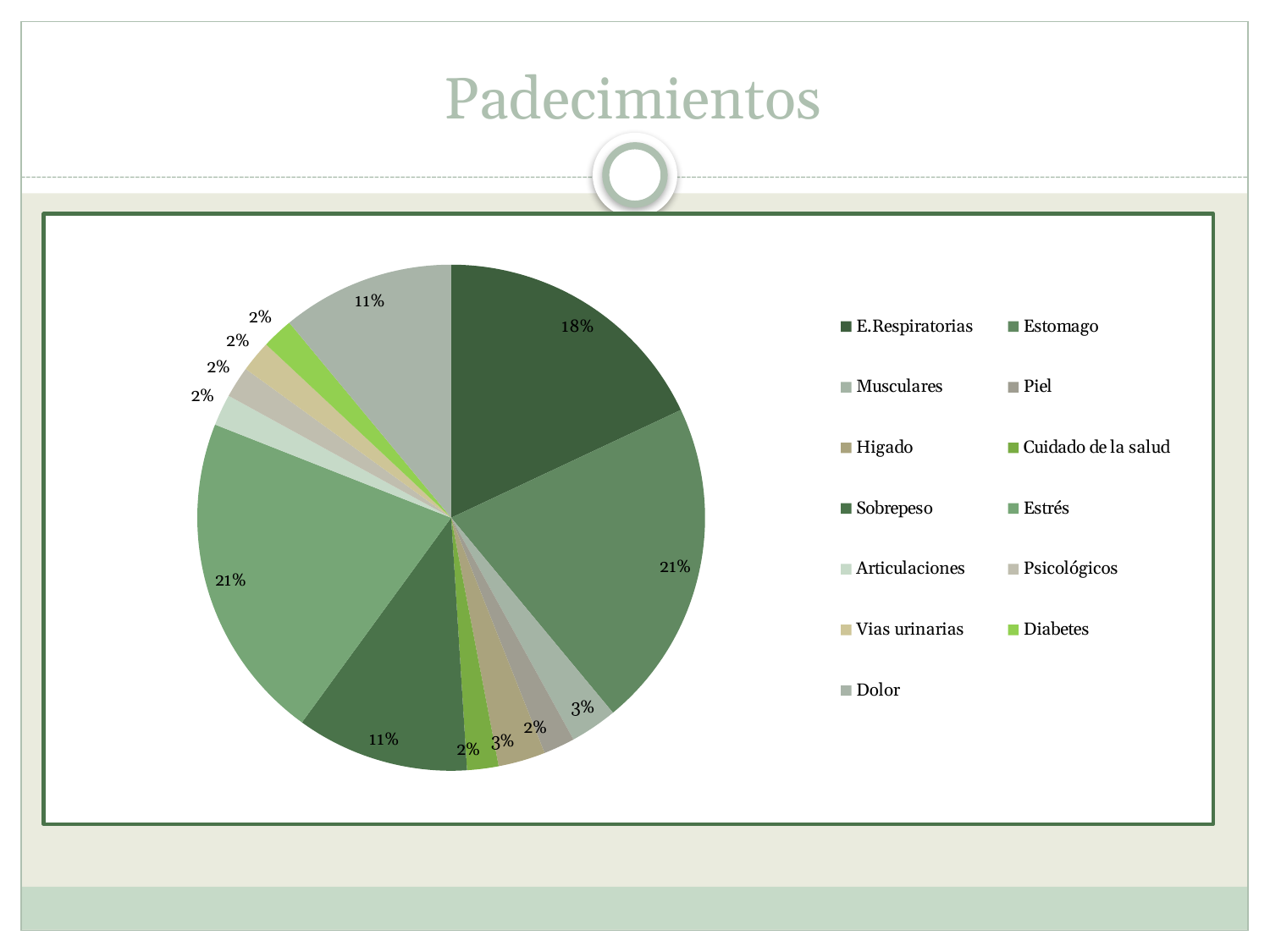

# Padecimientos

### Chart

| Category |  |
|---|---|
| E.Respiratorias | 0.18000000000000024 |
| Estomago | 0.21000000000000021 |
| Musculares | 0.030000000000000002 |
| Piel | 0.02000000000000001 |
| Higado | 0.030000000000000002 |
| Cuidado de la salud | 0.02000000000000001 |
| Sobrepeso | 0.11 |
| Estrés | 0.21000000000000021 |
| Articulaciones | 0.02000000000000001 |
| Psicológicos | 0.02000000000000001 |
| Vias urinarias | 0.02000000000000001 |
| Diabetes | 0.02000000000000001 |
| Dolor | 0.11 |